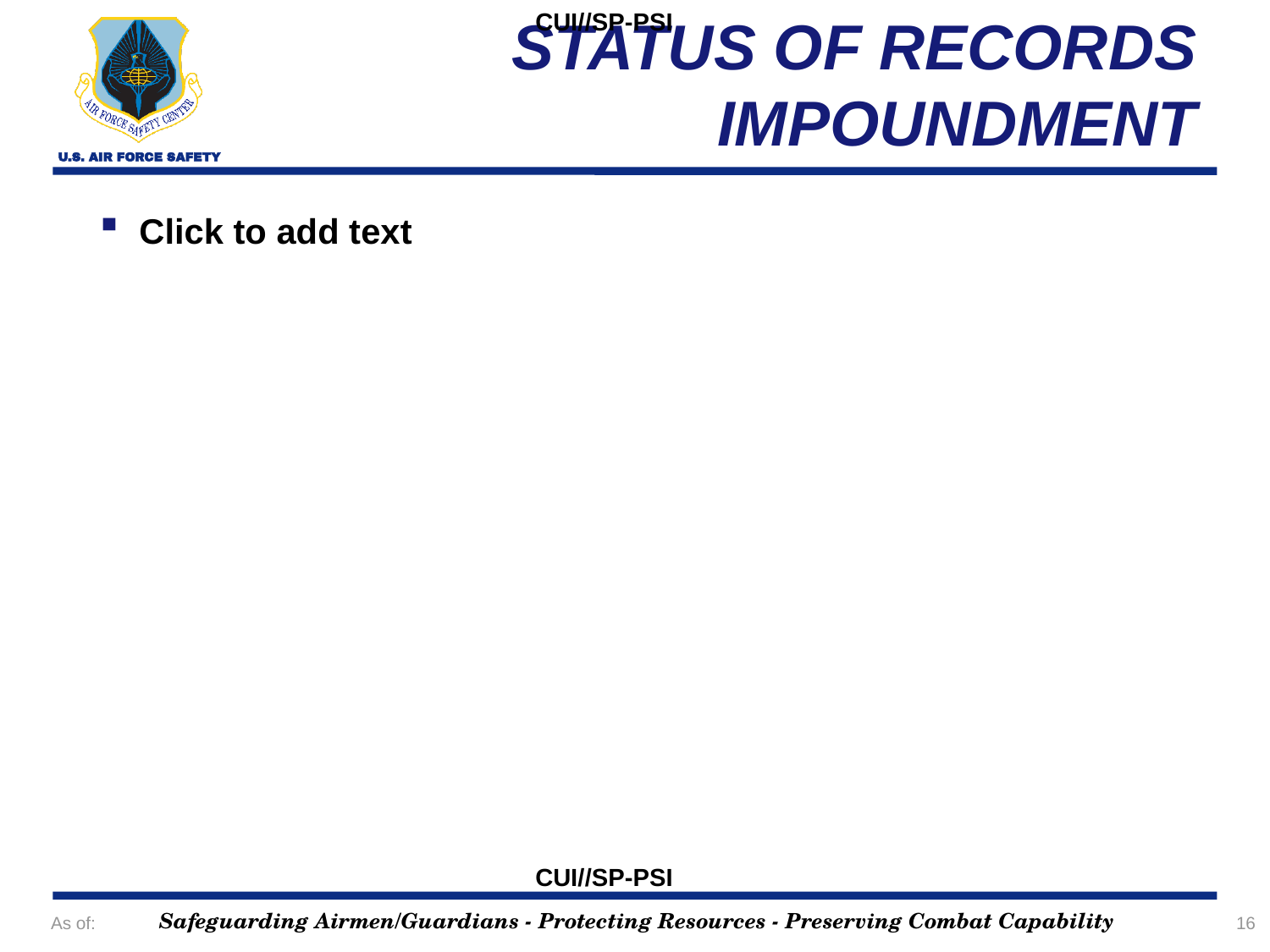

CUI//SP-PSI
# STATUS OF RECORDS IMPOUNDMENT
Click to add text
CUI//SP-PSI
As of:
16